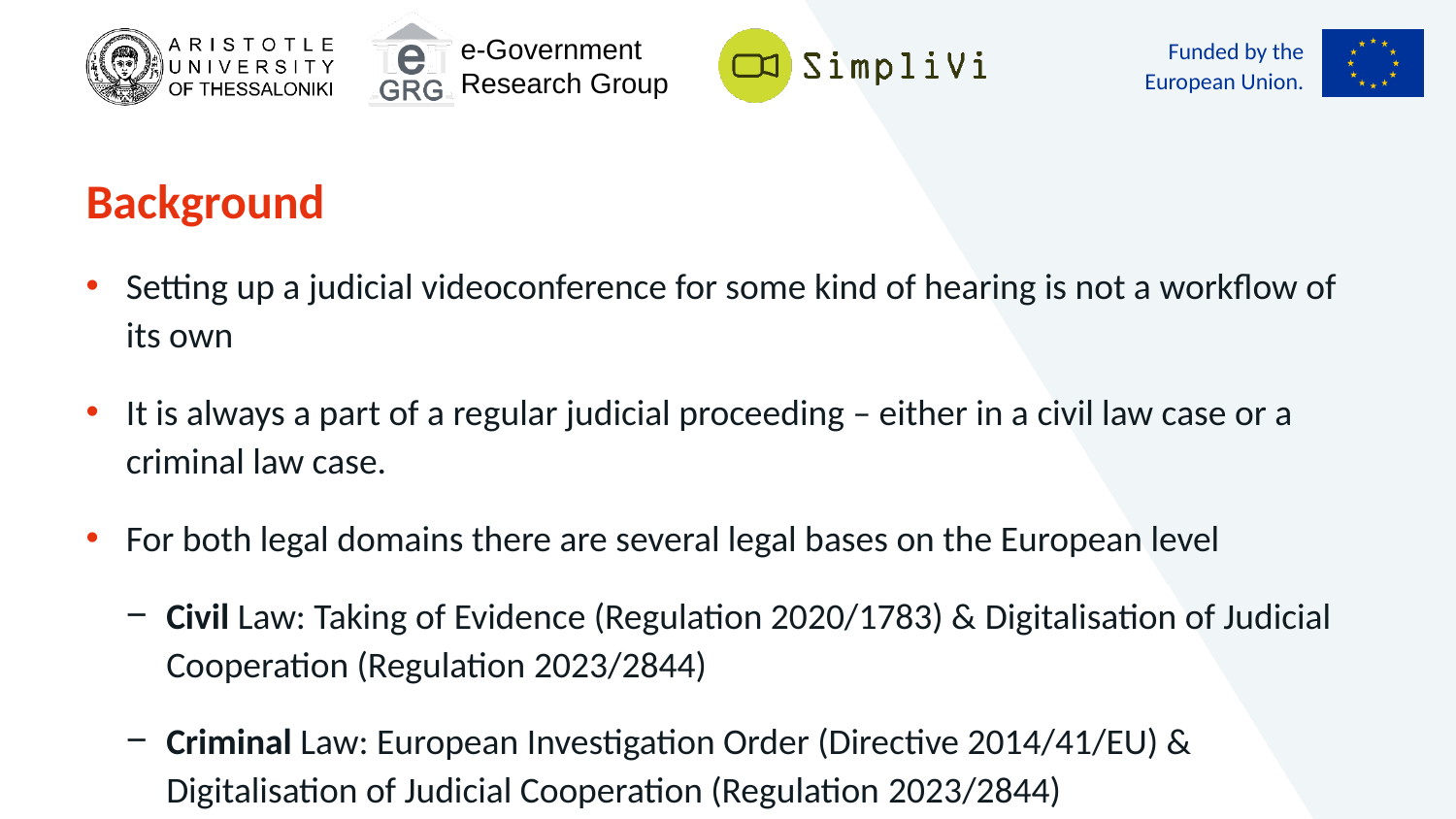

# Background
Setting up a judicial videoconference for some kind of hearing is not a workflow of its own
It is always a part of a regular judicial proceeding – either in a civil law case or a criminal law case.
For both legal domains there are several legal bases on the European level
Civil Law: Taking of Evidence (Regulation 2020/1783) & Digitalisation of Judicial Cooperation (Regulation 2023/2844)
Criminal Law: European Investigation Order (Directive 2014/41/EU) & Digitalisation of Judicial Cooperation (Regulation 2023/2844)